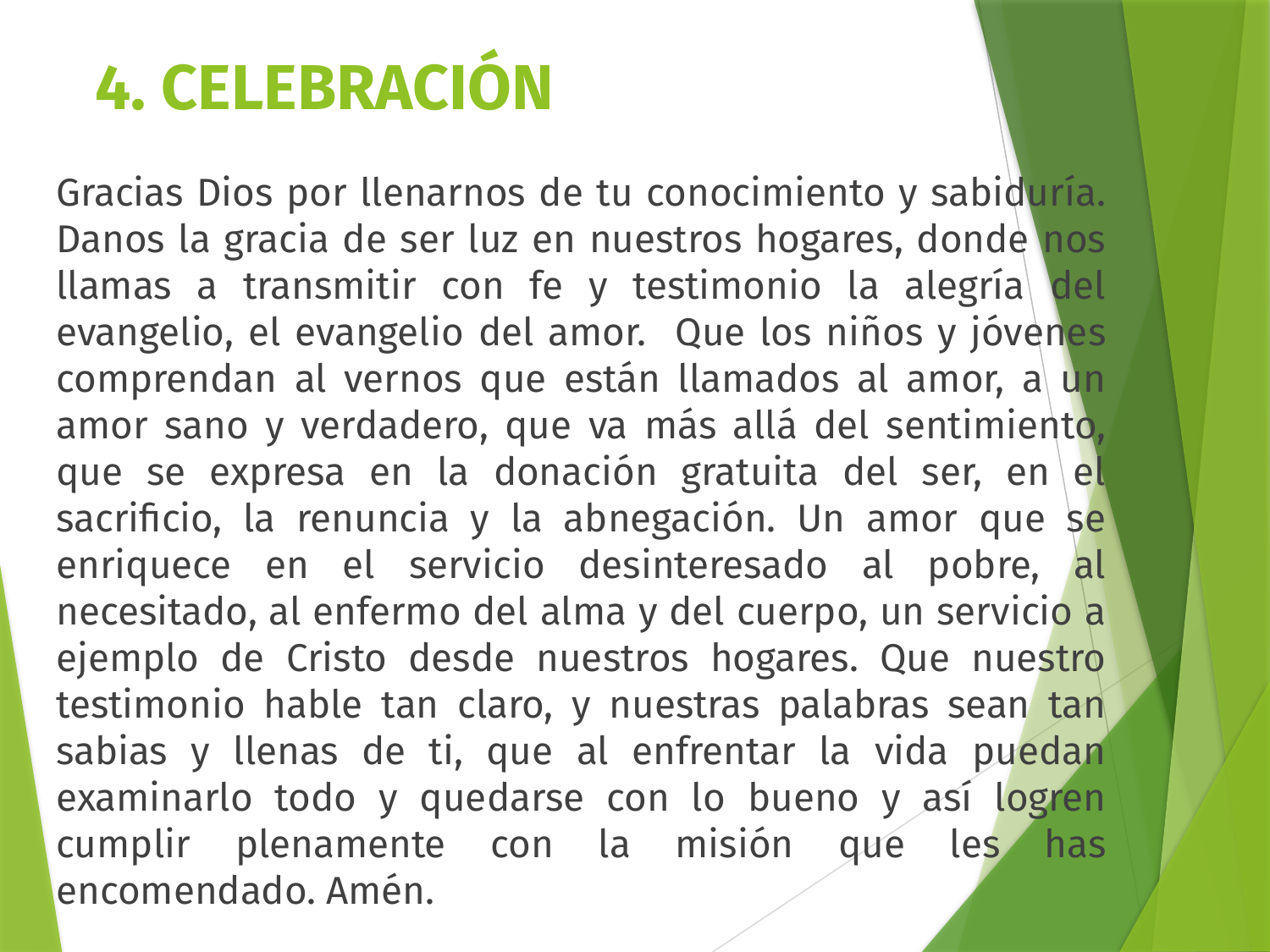

# 4. CELEBRACIÓN
Gracias Dios por llenarnos de tu conocimiento y sabiduría. Danos la gracia de ser luz en nuestros hogares, donde nos llamas a transmitir con fe y testimonio la alegría del evangelio, el evangelio del amor.  Que los niños y jóvenes comprendan al vernos que están llamados al amor, a un amor sano y verdadero, que va más allá del sentimiento, que se expresa en la donación gratuita del ser, en el sacrificio, la renuncia y la abnegación. Un amor que se enriquece en el servicio desinteresado al pobre, al necesitado, al enfermo del alma y del cuerpo, un servicio a ejemplo de Cristo desde nuestros hogares. Que nuestro testimonio hable tan claro, y nuestras palabras sean tan sabias y llenas de ti, que al enfrentar la vida puedan examinarlo todo y quedarse con lo bueno y así logren cumplir plenamente con la misión que les has encomendado. Amén.